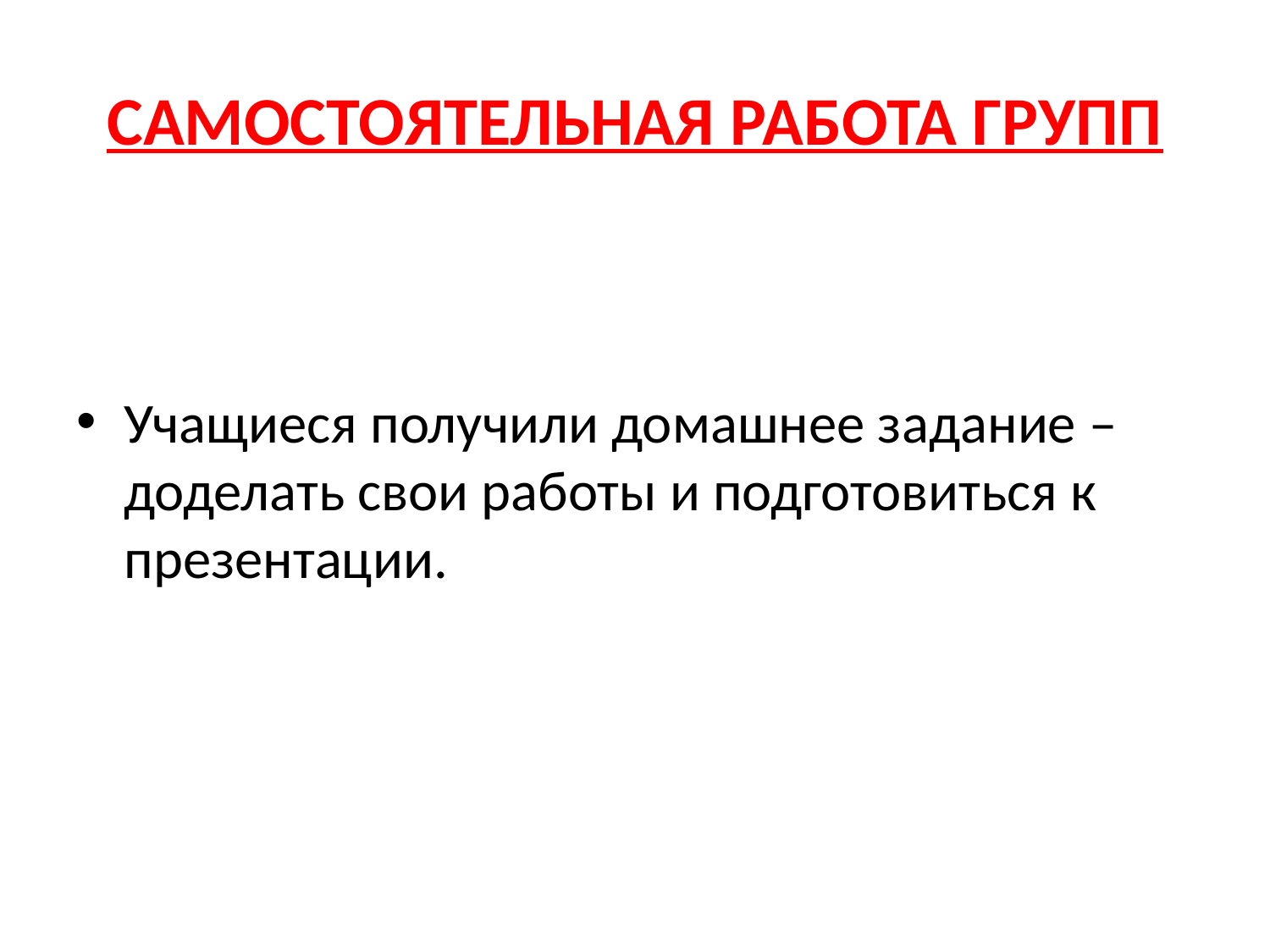

# САМОСТОЯТЕЛЬНАЯ РАБОТА ГРУПП

Учащиеся получили домашнее задание – доделать свои работы и подготовиться к презентации.